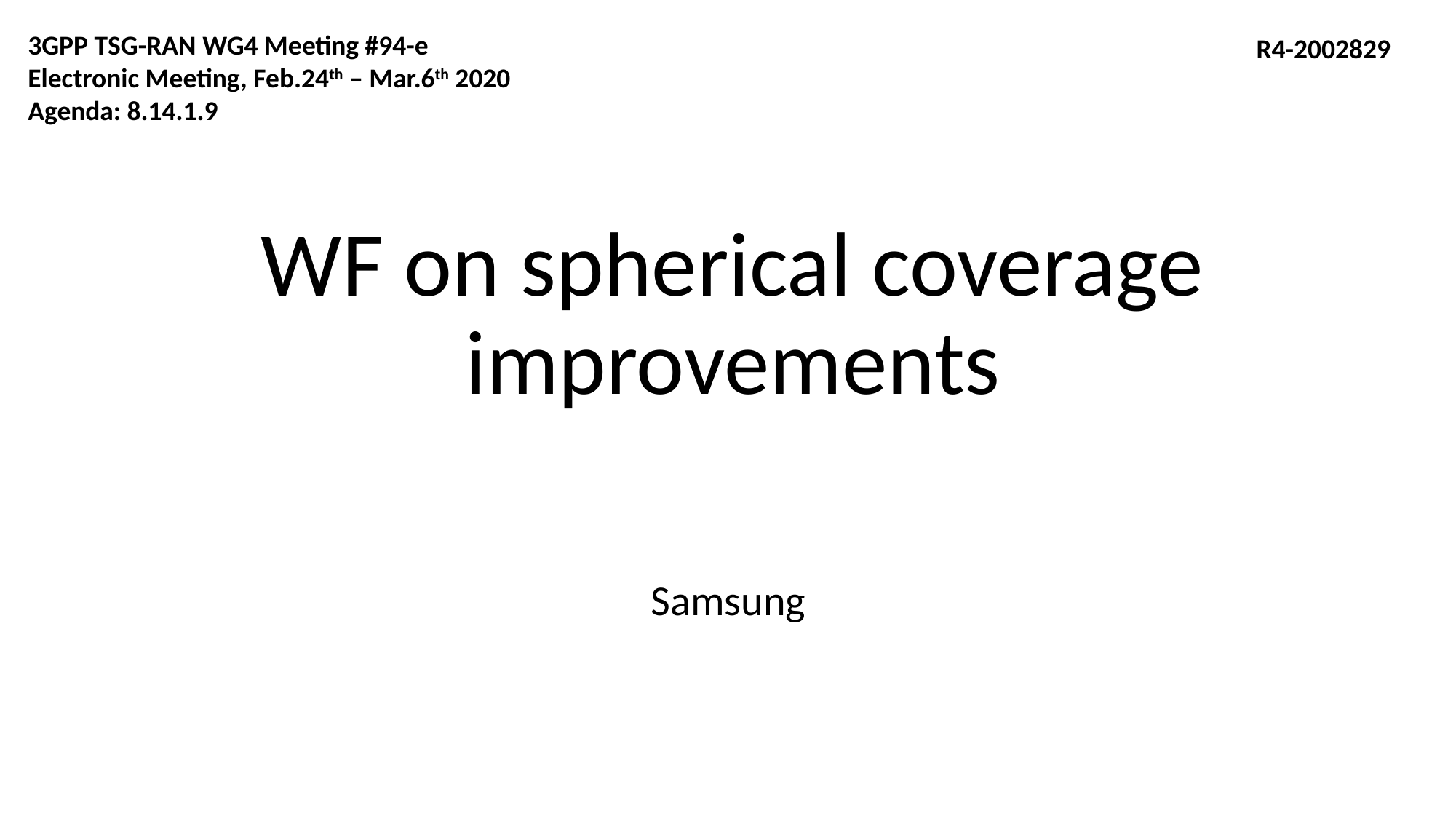

3GPP TSG-RAN WG4 Meeting #94-e
Electronic Meeting, Feb.24th – Mar.6th 2020
Agenda: 8.14.1.9
R4-2002829
# WF on spherical coverage improvements
Samsung